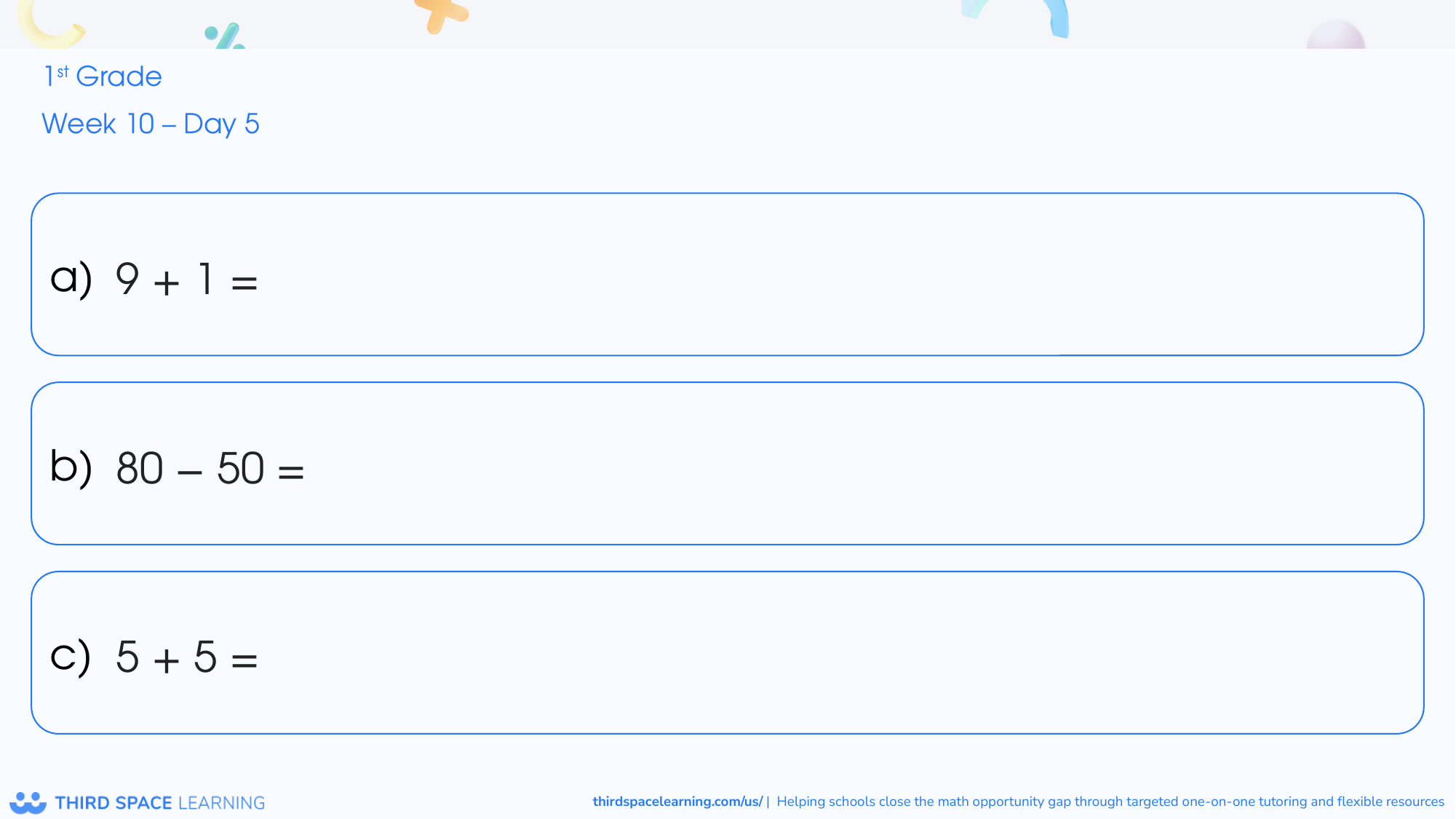

1st Grade
Week 10 – Day 5
9 + 1 =
80 − 50 =
5 + 5 =